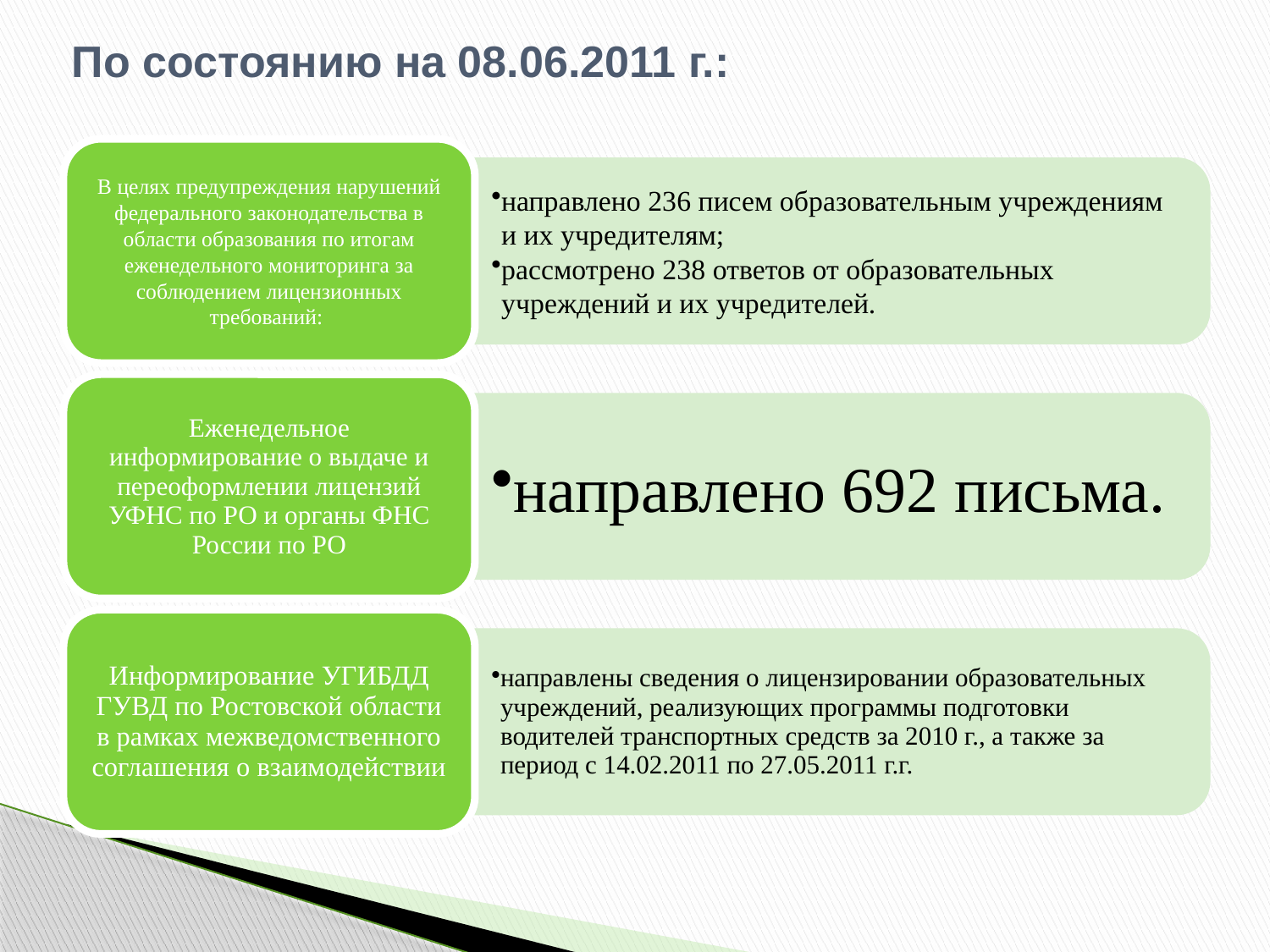

# По состоянию на 08.06.2011 г.:
В целях предупреждения нарушений федерального законодательства в области образования по итогам еженедельного мониторинга за соблюдением лицензионных требований:
направлено 236 писем образовательным учреждениям и их учредителям;
Еженедельное информирование о выдаче и переоформлении лицензий УФНС по РО и органы ФНС России по РО
направлено 692 письма.
Информирование УГИБДД ГУВД по Ростовской области в рамках межведомственного соглашения о взаимодействии
направлены сведения о лицензировании образовательных учреждений, реализующих программы подготовки водителей транспортных средств за 2010 г., а также за период с 14.02.2011 по 27.05.2011 г.г.
рассмотрено 238 ответов от образовательных учреждений и их учредителей.